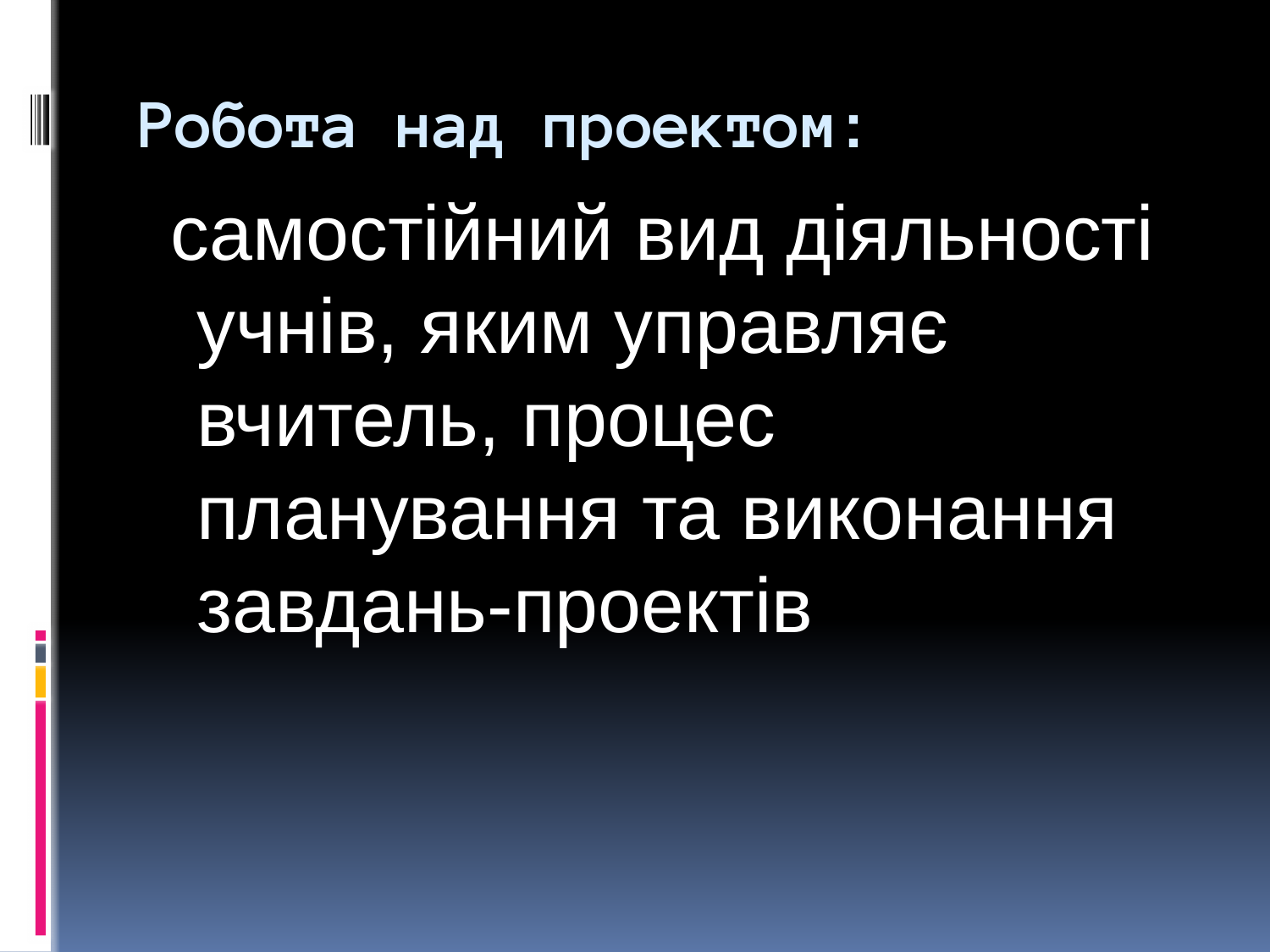

# Робота над проектом:
 самостійний вид діяльності учнів, яким управляє вчитель, процес планування та виконання завдань-проектів